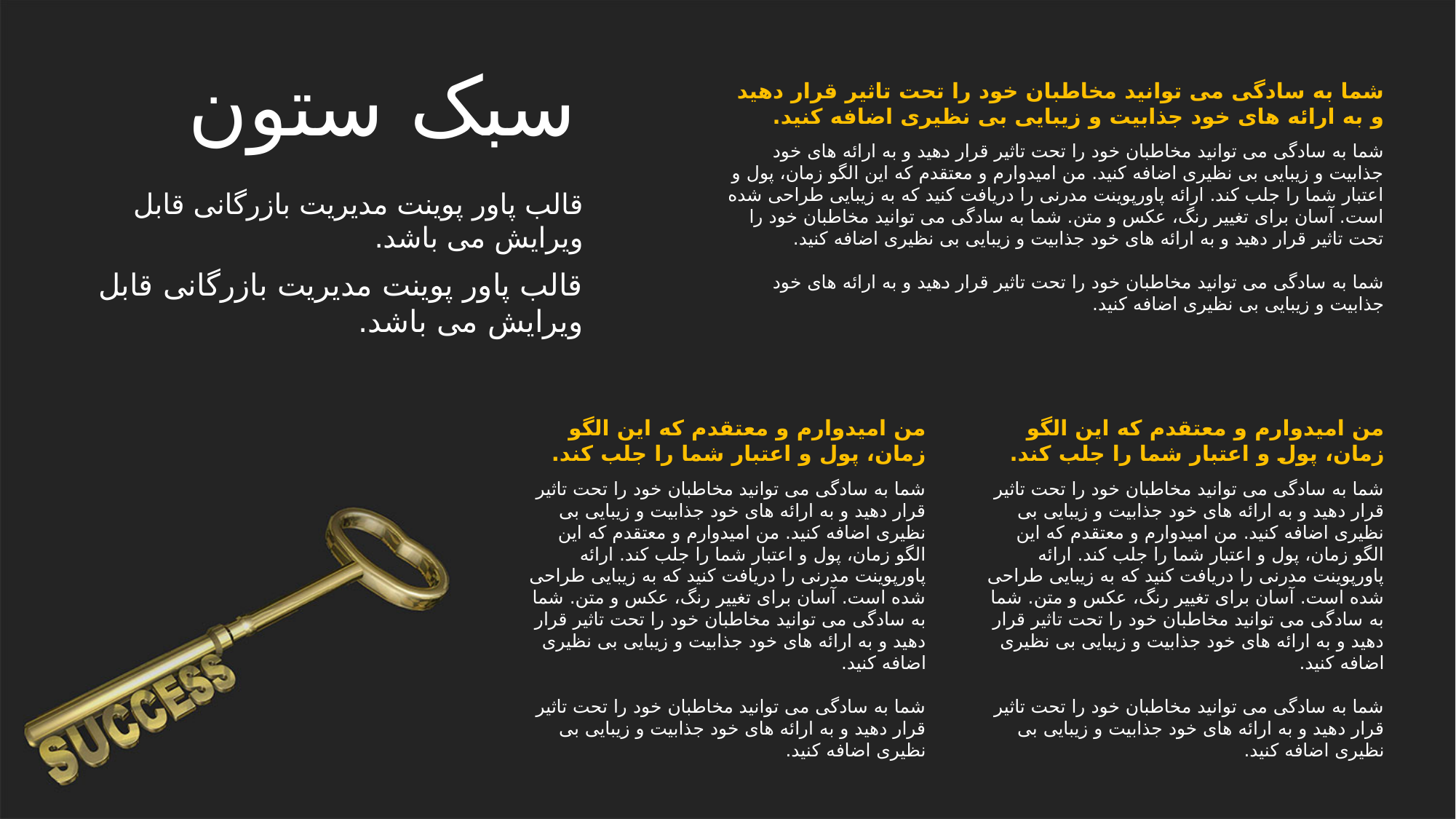

سبک ستون
شما به سادگی می توانید مخاطبان خود را تحت تاثیر قرار دهید و به ارائه های خود جذابیت و زیبایی بی نظیری اضافه کنید.
شما به سادگی می توانید مخاطبان خود را تحت تاثیر قرار دهید و به ارائه های خود جذابیت و زیبایی بی نظیری اضافه کنید. من امیدوارم و معتقدم که این الگو زمان، پول و اعتبار شما را جلب کند. ارائه پاورپوینت مدرنی را دریافت کنید که به زیبایی طراحی شده است. آسان برای تغییر رنگ، عکس و متن. شما به سادگی می توانید مخاطبان خود را تحت تاثیر قرار دهید و به ارائه های خود جذابیت و زیبایی بی نظیری اضافه کنید.

شما به سادگی می توانید مخاطبان خود را تحت تاثیر قرار دهید و به ارائه های خود جذابیت و زیبایی بی نظیری اضافه کنید.
قالب پاور پوینت مدیریت بازرگانی قابل ویرایش می باشد.
قالب پاور پوینت مدیریت بازرگانی قابل ویرایش می باشد.
من امیدوارم و معتقدم که این الگو زمان، پول و اعتبار شما را جلب کند.
شما به سادگی می توانید مخاطبان خود را تحت تاثیر قرار دهید و به ارائه های خود جذابیت و زیبایی بی نظیری اضافه کنید. من امیدوارم و معتقدم که این الگو زمان، پول و اعتبار شما را جلب کند. ارائه پاورپوینت مدرنی را دریافت کنید که به زیبایی طراحی شده است. آسان برای تغییر رنگ، عکس و متن. شما به سادگی می توانید مخاطبان خود را تحت تاثیر قرار دهید و به ارائه های خود جذابیت و زیبایی بی نظیری اضافه کنید.

شما به سادگی می توانید مخاطبان خود را تحت تاثیر قرار دهید و به ارائه های خود جذابیت و زیبایی بی نظیری اضافه کنید.
من امیدوارم و معتقدم که این الگو زمان، پول و اعتبار شما را جلب کند.
شما به سادگی می توانید مخاطبان خود را تحت تاثیر قرار دهید و به ارائه های خود جذابیت و زیبایی بی نظیری اضافه کنید. من امیدوارم و معتقدم که این الگو زمان، پول و اعتبار شما را جلب کند. ارائه پاورپوینت مدرنی را دریافت کنید که به زیبایی طراحی شده است. آسان برای تغییر رنگ، عکس و متن. شما به سادگی می توانید مخاطبان خود را تحت تاثیر قرار دهید و به ارائه های خود جذابیت و زیبایی بی نظیری اضافه کنید.

شما به سادگی می توانید مخاطبان خود را تحت تاثیر قرار دهید و به ارائه های خود جذابیت و زیبایی بی نظیری اضافه کنید.